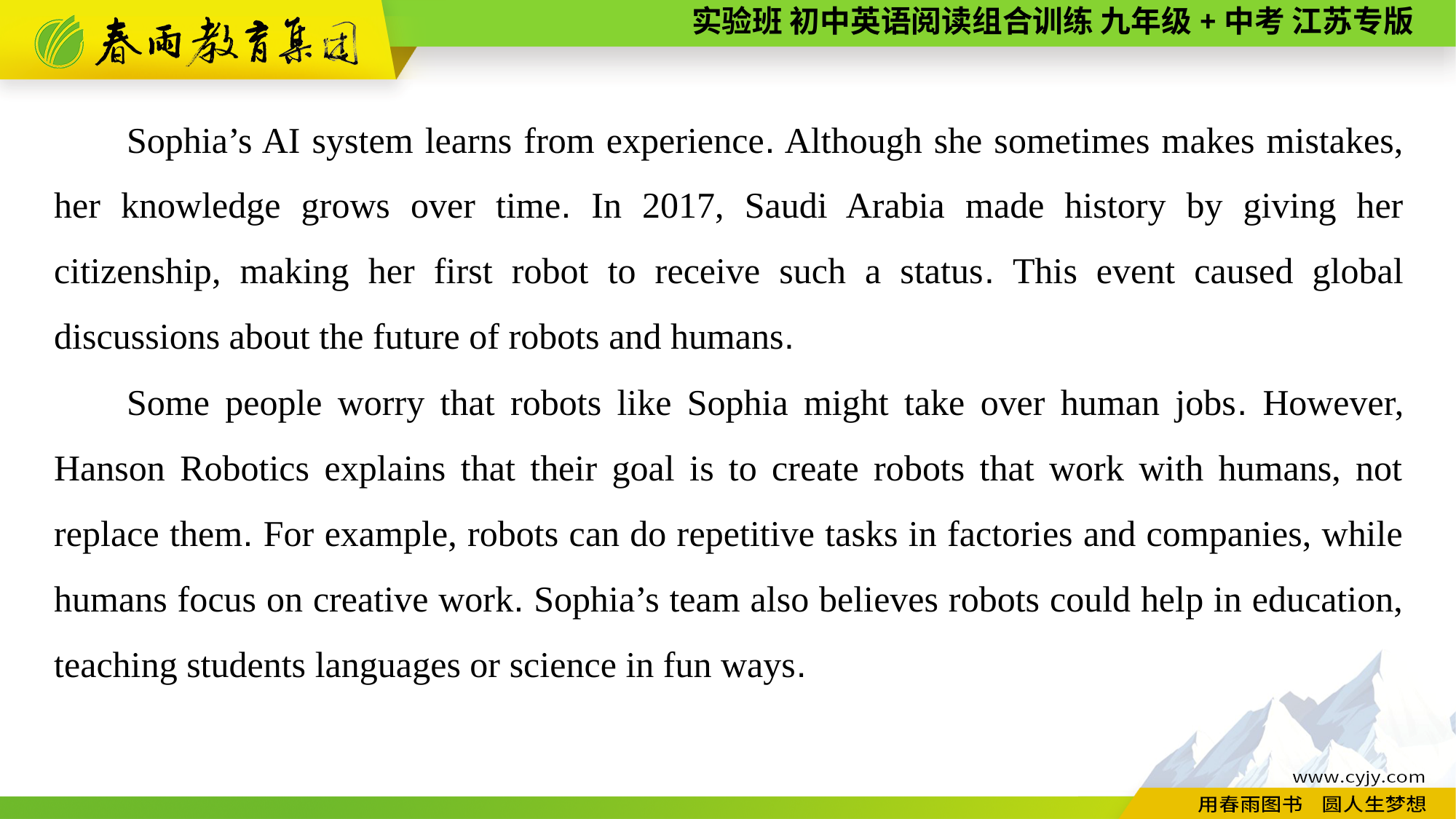

Sophia’s AI system learns from experience. Although she sometimes makes mistakes, her knowledge grows over time. In 2017, Saudi Arabia made history by giving her citizenship, making her first robot to receive such a status. This event caused global discussions about the future of robots and humans.
Some people worry that robots like Sophia might take over human jobs. However, Hanson Robotics explains that their goal is to create robots that work with humans, not replace them. For example, robots can do repetitive tasks in factories and companies, while humans focus on creative work. Sophia’s team also believes robots could help in education, teaching students languages or science in fun ways.